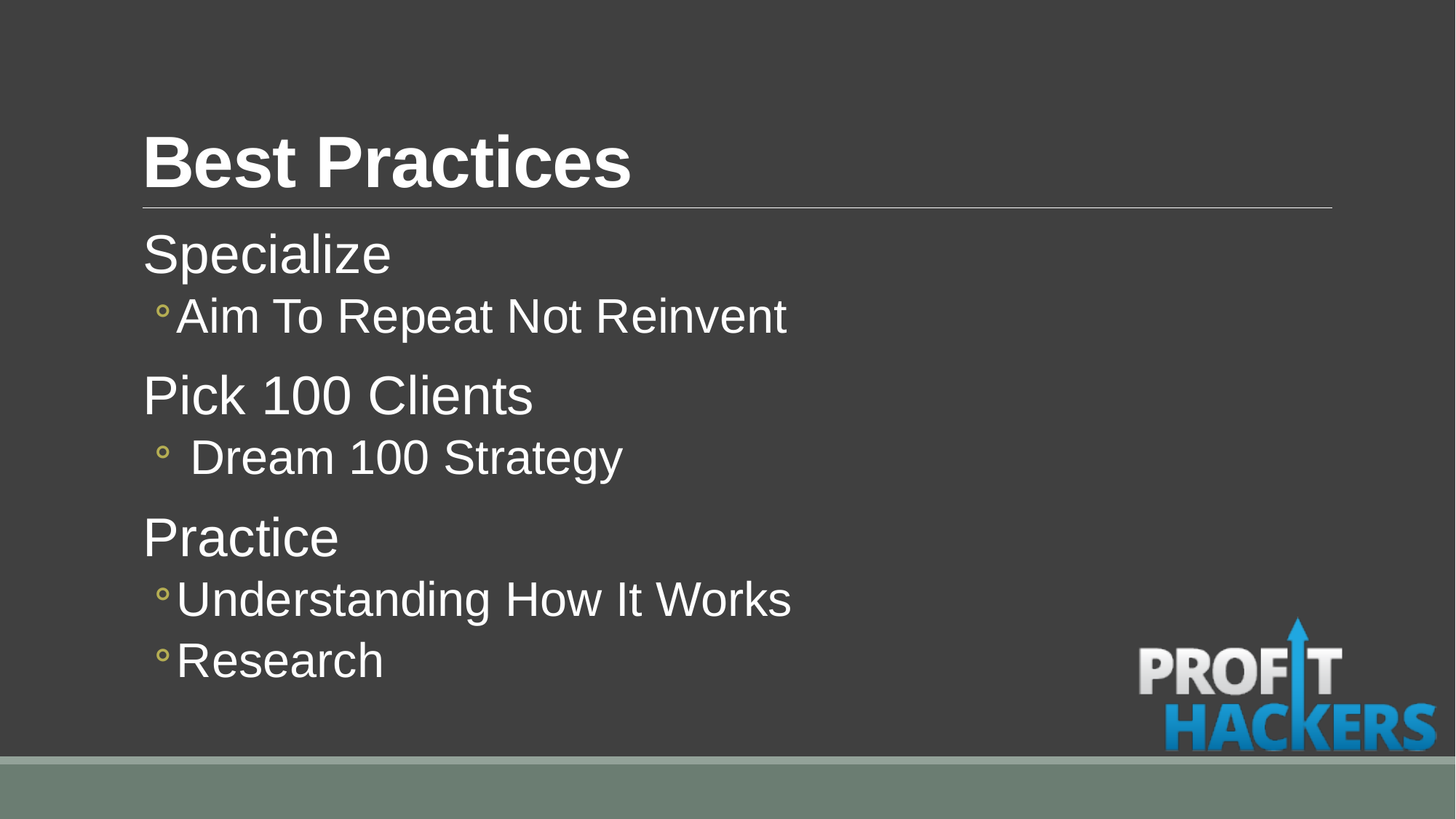

# Best Practices
Specialize
Aim To Repeat Not Reinvent
Pick 100 Clients
 Dream 100 Strategy
Practice
Understanding How It Works
Research